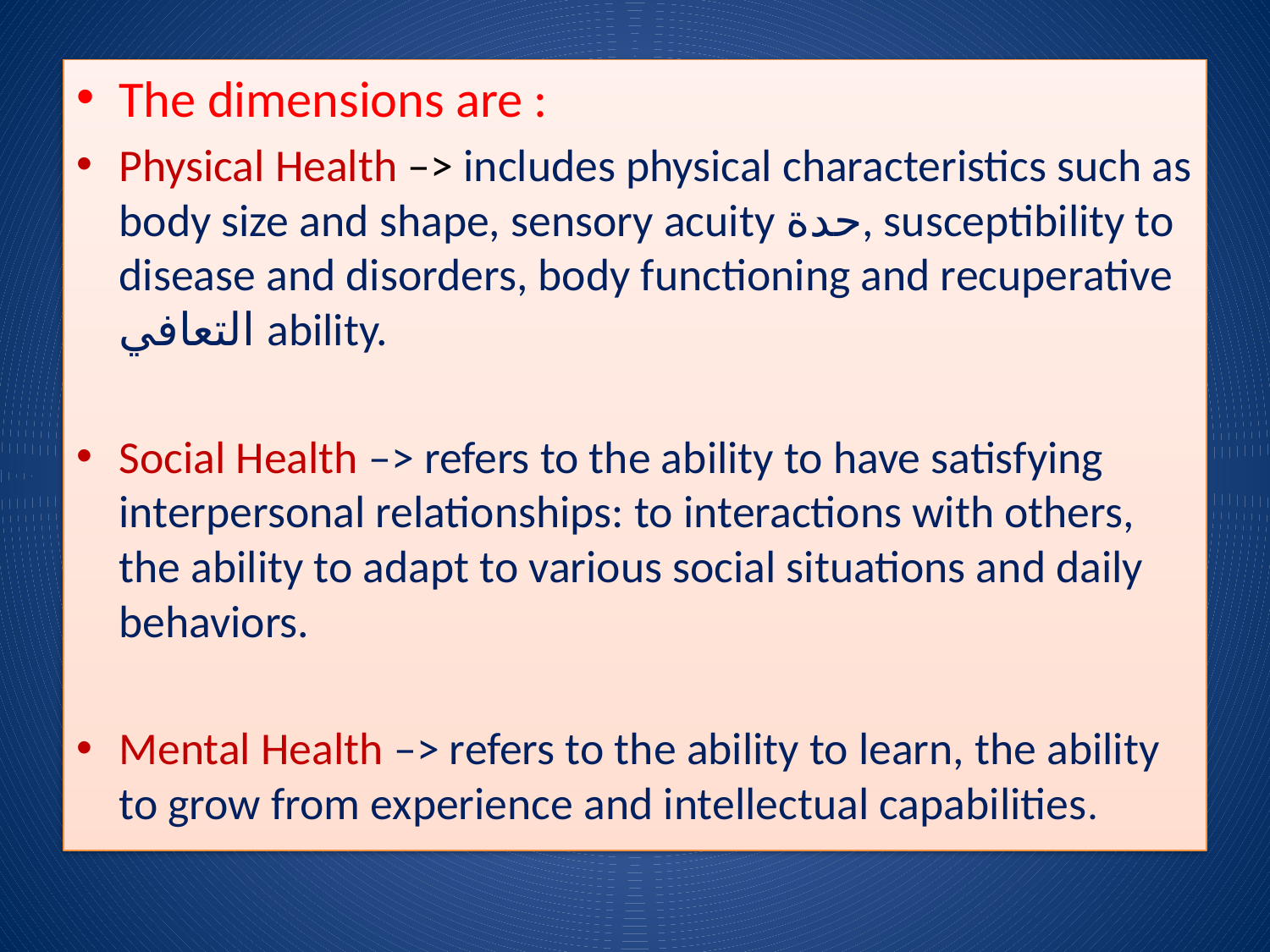

The dimensions are :
Physical Health –> includes physical characteristics such as body size and shape, sensory acuity حدة, susceptibility to disease and disorders, body functioning and recuperative التعافي ability.

Social Health –> refers to the ability to have satisfying interpersonal relationships: to interactions with others, the ability to adapt to various social situations and daily behaviors.

Mental Health –> refers to the ability to learn, the ability to grow from experience and intellectual capabilities.